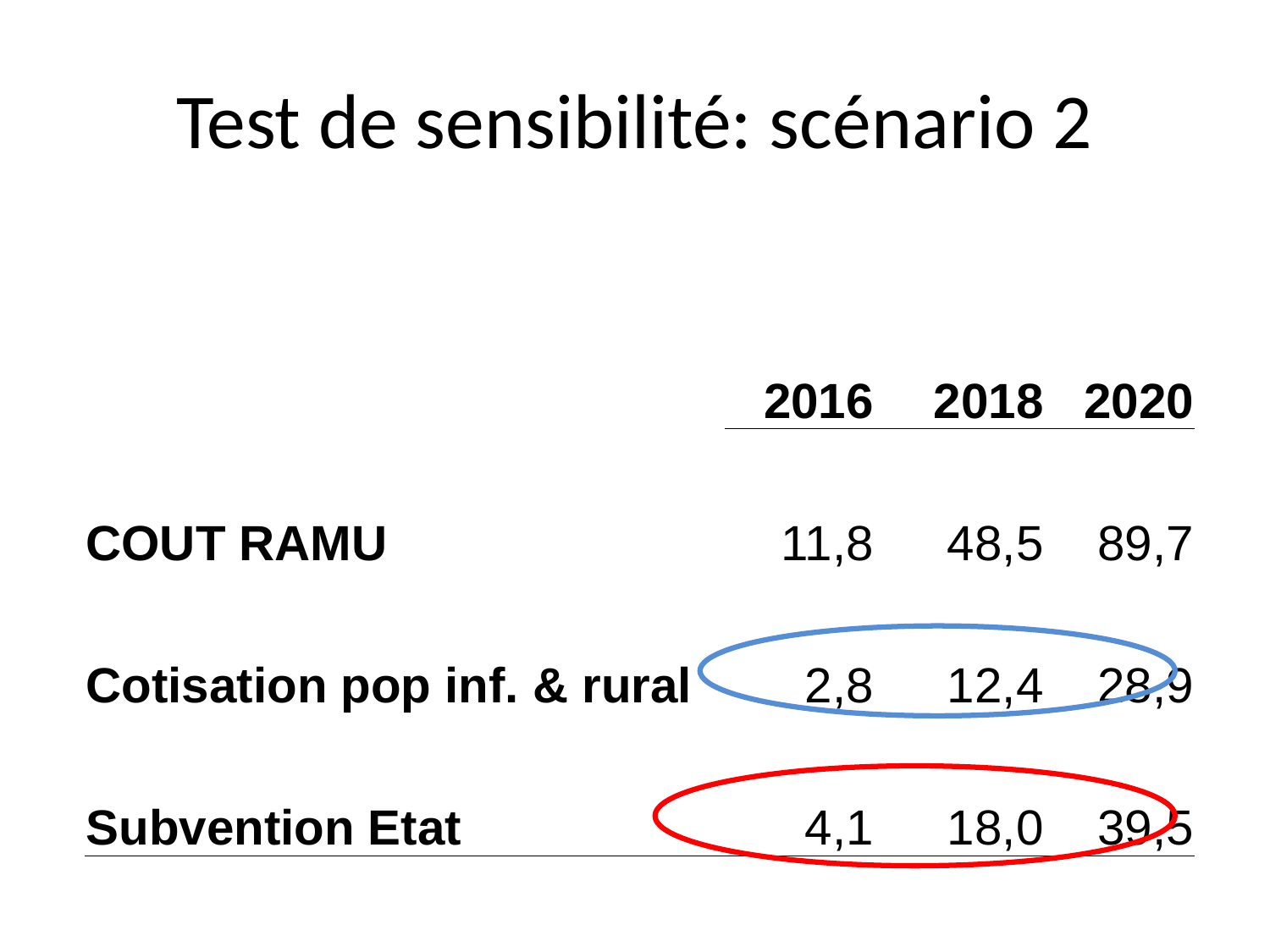

# Test de sensibilité: scénario 2
|  | 2016 | 2018 | 2020 |
| --- | --- | --- | --- |
| COUT RAMU | 11,8 | 48,5 | 89,7 |
| Cotisation pop inf. & rural | 2,8 | 12,4 | 28,9 |
| Subvention Etat | 4,1 | 18,0 | 39,5 |